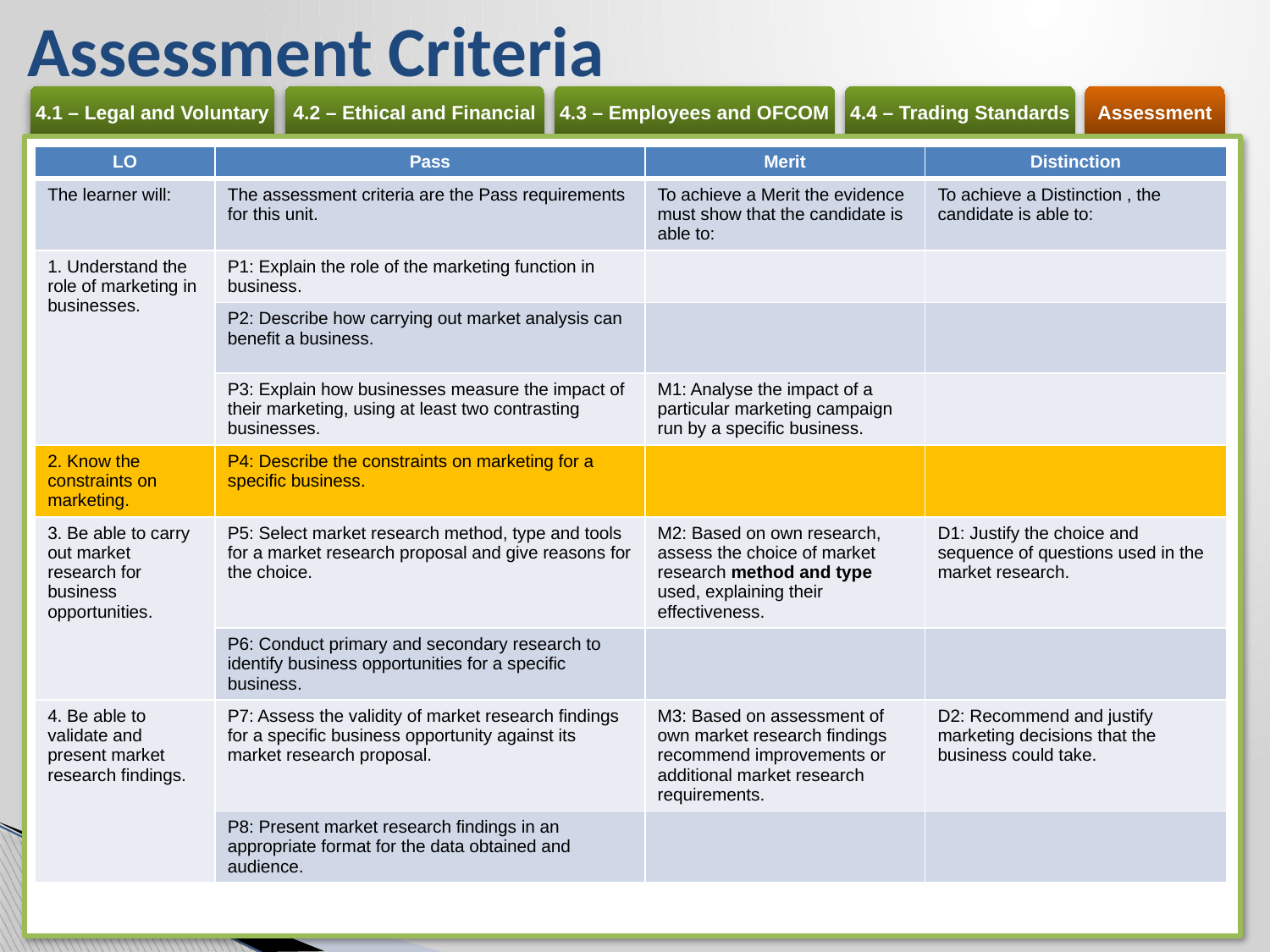

# Assessment Criteria
| LO | Pass | Merit | Distinction |
| --- | --- | --- | --- |
| The learner will: | The assessment criteria are the Pass requirements for this unit. | To achieve a Merit the evidence must show that the candidate is able to: | To achieve a Distinction , the candidate is able to: |
| 1. Understand the role of marketing in businesses. | P1: Explain the role of the marketing function in business. |  |  |
|  | P2: Describe how carrying out market analysis can benefit a business. |  |  |
|  | P3: Explain how businesses measure the impact of their marketing, using at least two contrasting businesses. | M1: Analyse the impact of a particular marketing campaign run by a specific business. |  |
| 2. Know the constraints on marketing. | P4: Describe the constraints on marketing for a specific business. |  |  |
| 3. Be able to carry out market research for business opportunities. | P5: Select market research method, type and tools for a market research proposal and give reasons for the choice. | M2: Based on own research, assess the choice of market research method and type used, explaining their effectiveness. | D1: Justify the choice and sequence of questions used in the market research. |
|  | P6: Conduct primary and secondary research to identify business opportunities for a specific business. |  |  |
| 4. Be able to validate and present market research findings. | P7: Assess the validity of market research findings for a specific business opportunity against its market research proposal. | M3: Based on assessment of own market research findings recommend improvements or additional market research requirements. | D2: Recommend and justify marketing decisions that the business could take. |
|  | P8: Present market research findings in an appropriate format for the data obtained and audience. |  |  |